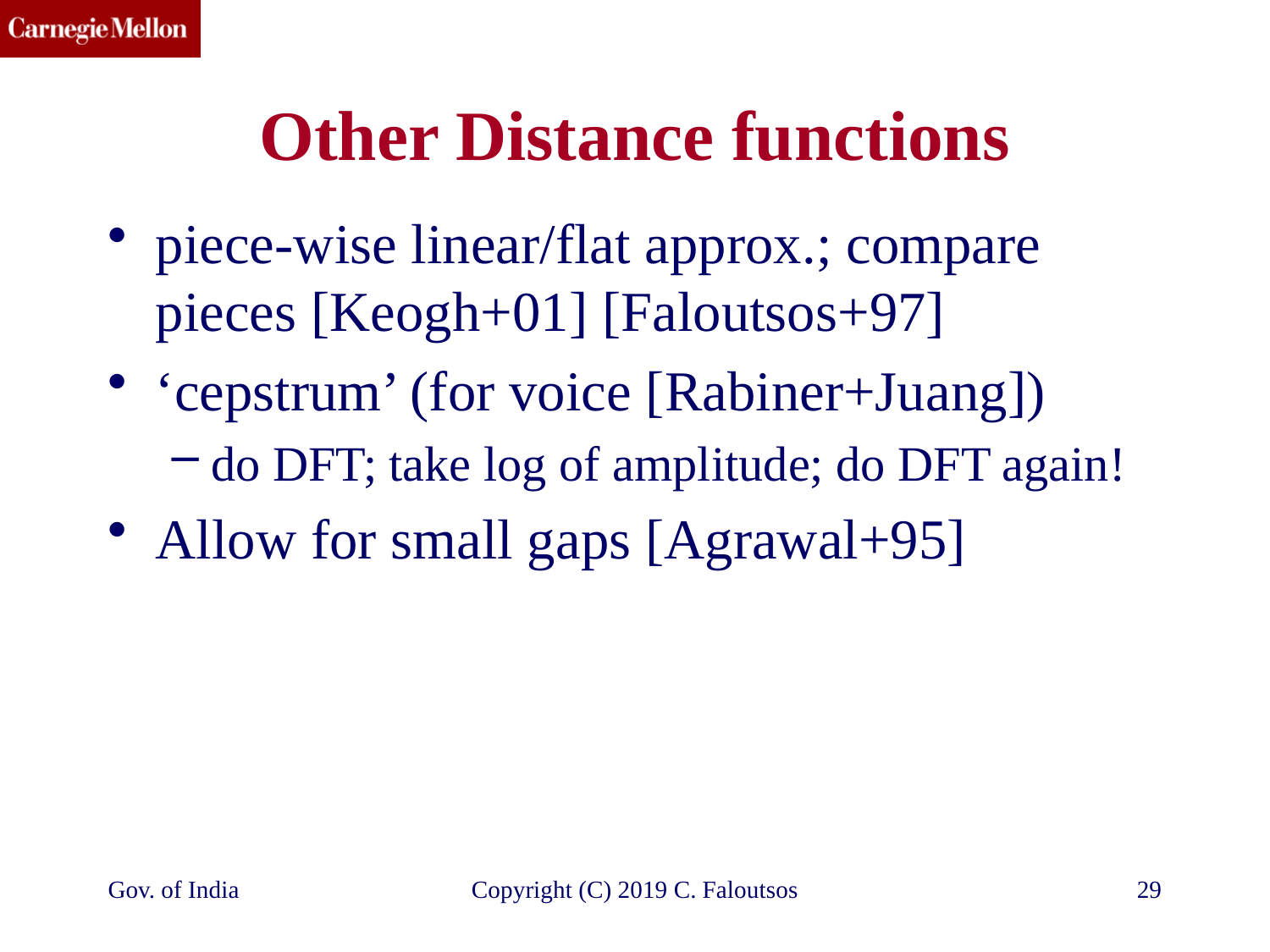

Other Distance functions
piece-wise linear/flat approx.; compare pieces [Keogh+01] [Faloutsos+97]
‘cepstrum’ (for voice [Rabiner+Juang])
do DFT; take log of amplitude; do DFT again!
Allow for small gaps [Agrawal+95]
Gov. of India
Copyright (C) 2019 C. Faloutsos
29